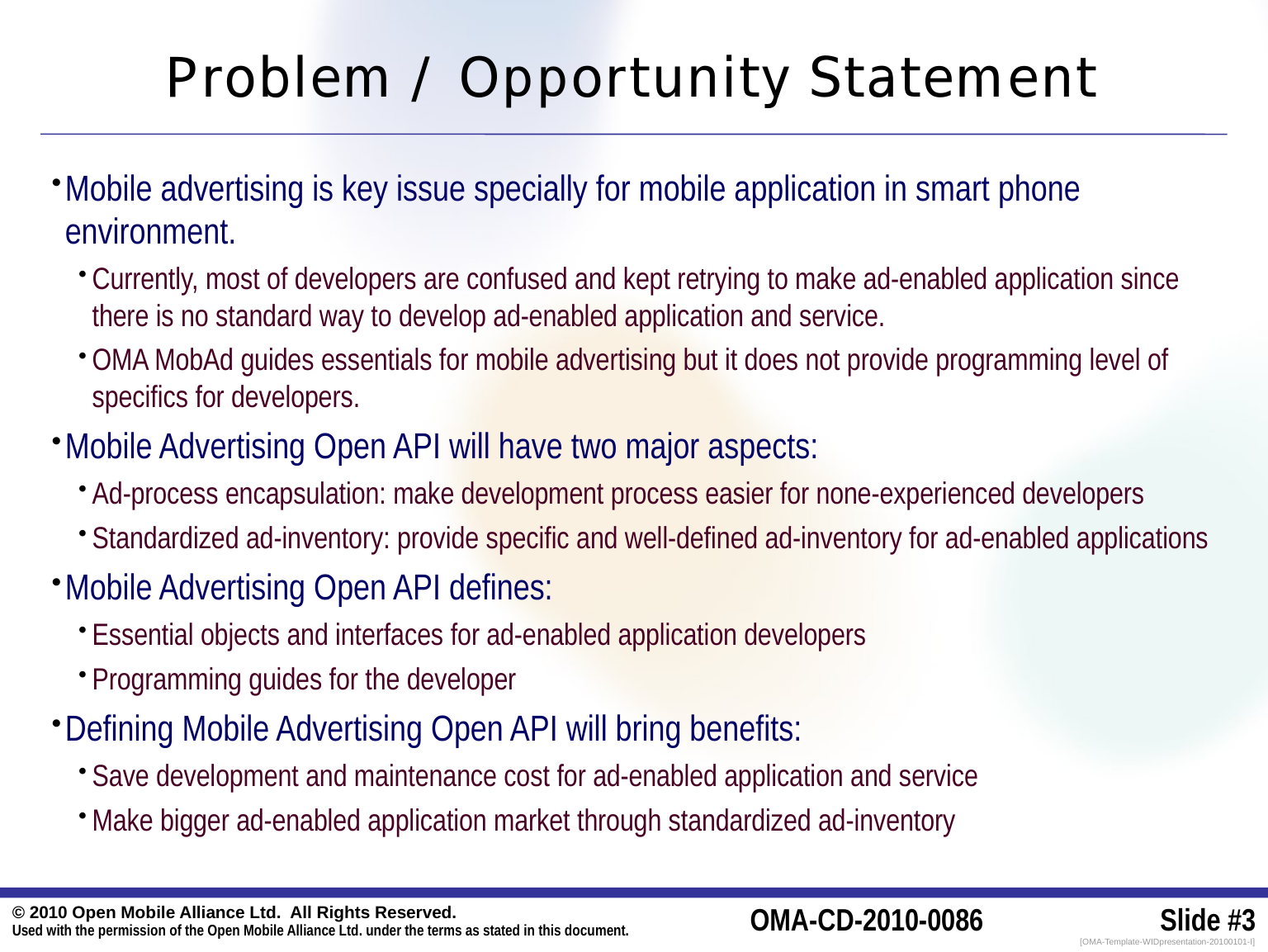

# Problem / Opportunity Statement
Mobile advertising is key issue specially for mobile application in smart phone environment.
Currently, most of developers are confused and kept retrying to make ad-enabled application since there is no standard way to develop ad-enabled application and service.
OMA MobAd guides essentials for mobile advertising but it does not provide programming level of specifics for developers.
Mobile Advertising Open API will have two major aspects:
Ad-process encapsulation: make development process easier for none-experienced developers
Standardized ad-inventory: provide specific and well-defined ad-inventory for ad-enabled applications
Mobile Advertising Open API defines:
Essential objects and interfaces for ad-enabled application developers
Programming guides for the developer
Defining Mobile Advertising Open API will bring benefits:
Save development and maintenance cost for ad-enabled application and service
Make bigger ad-enabled application market through standardized ad-inventory